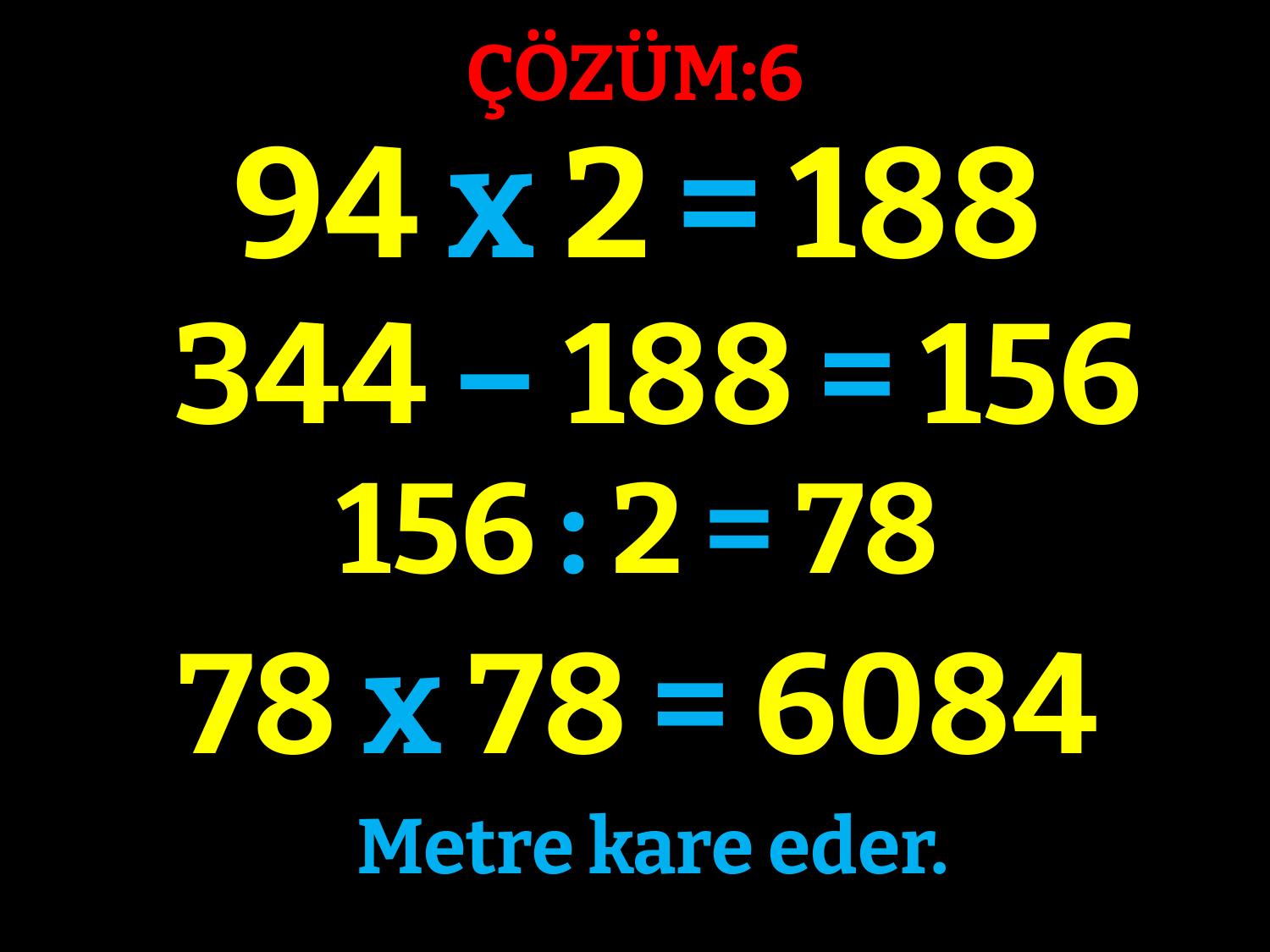

ÇÖZÜM:6
94 x 2 = 188
344 – 188 = 156
#
156 : 2 = 78
78 x 78 = 6084
Metre kare eder.